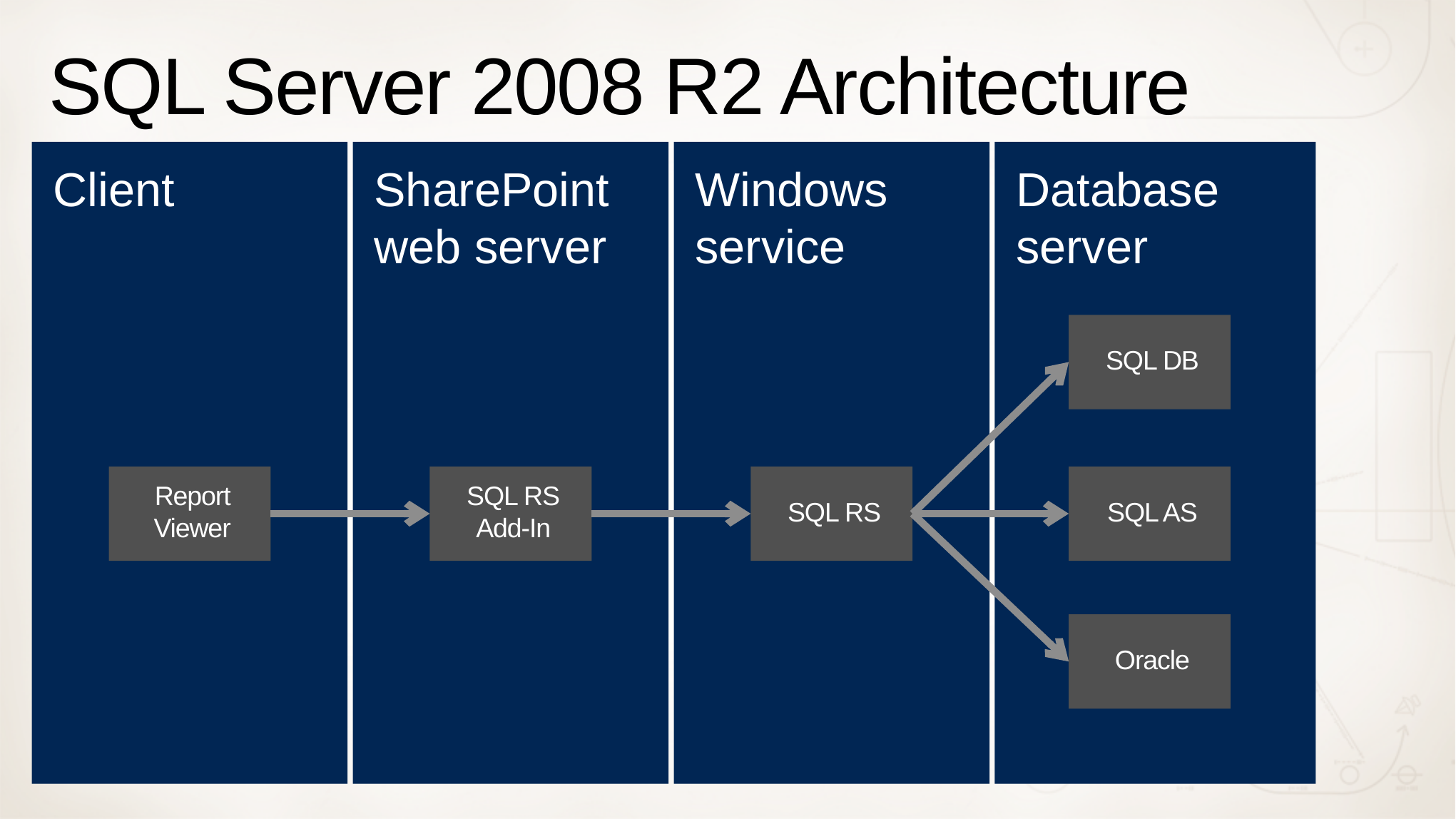

# SQL Server 2008 R2 Architecture
Client
SharePoint web server
Windows service
Database server

SQL DB
Report Viewer
SQL RS
Add-In
SQL RS
SQL AS
Oracle